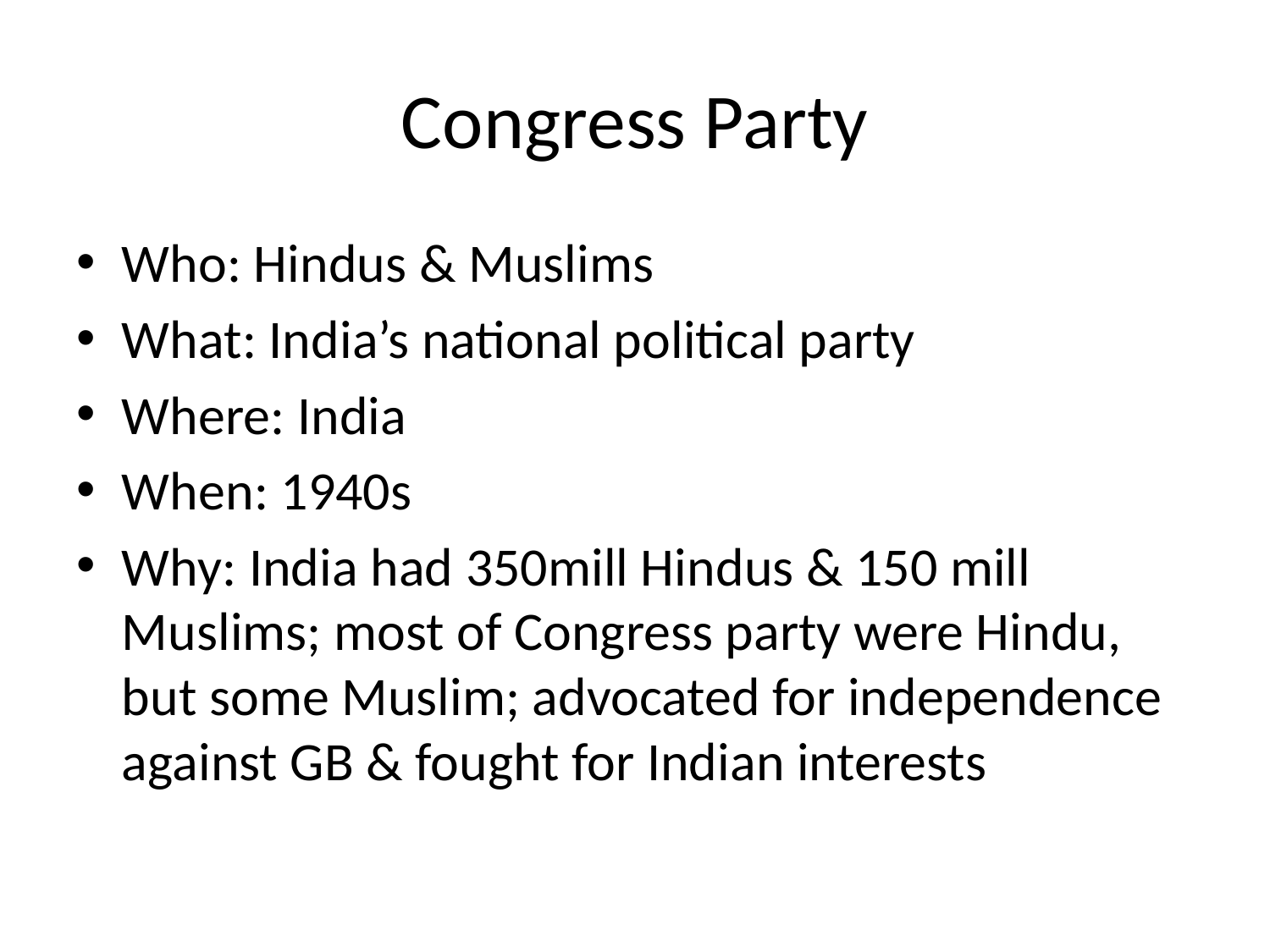

# Congress Party
Who: Hindus & Muslims
What: India’s national political party
Where: India
When: 1940s
Why: India had 350mill Hindus & 150 mill Muslims; most of Congress party were Hindu, but some Muslim; advocated for independence against GB & fought for Indian interests